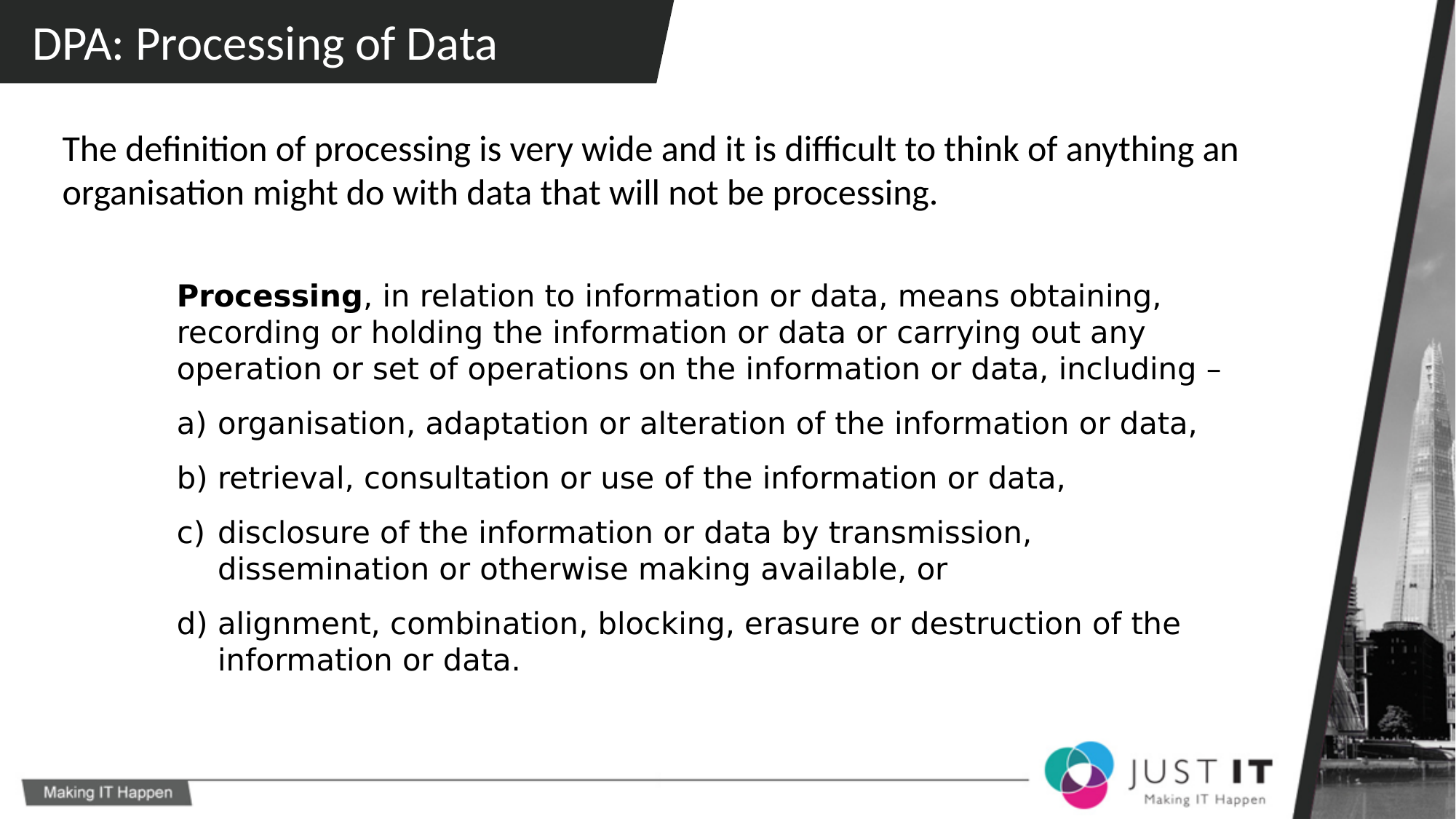

DPA: Processing of Data
The definition of processing is very wide and it is difficult to think of anything an organisation might do with data that will not be processing.
Processing, in relation to information or data, means obtaining, recording or holding the information or data or carrying out any operation or set of operations on the information or data, including –
organisation, adaptation or alteration of the information or data,
retrieval, consultation or use of the information or data,
disclosure of the information or data by transmission, dissemination or otherwise making available, or
alignment, combination, blocking, erasure or destruction of the information or data.